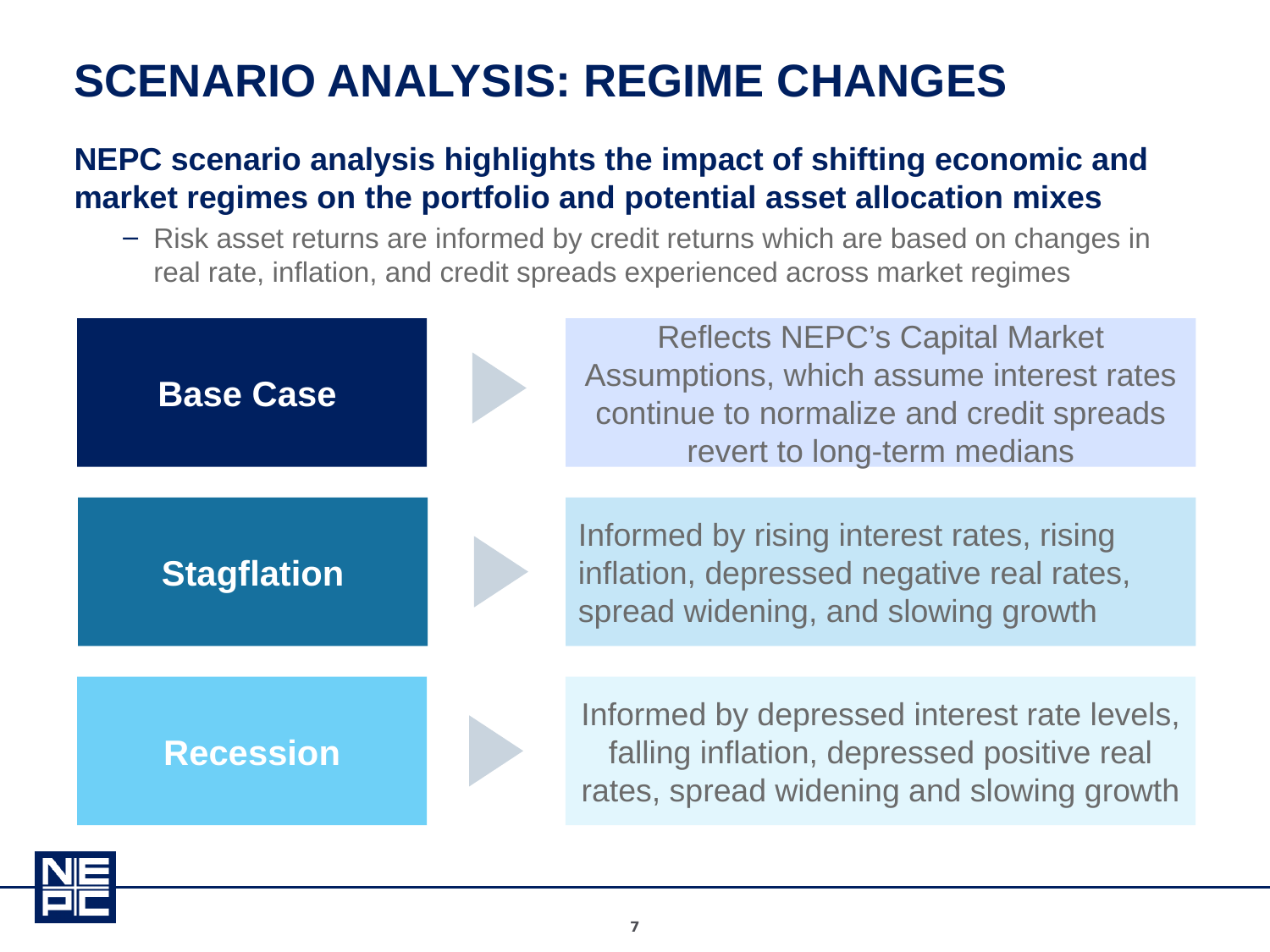

# Scenario Analysis: REGIME CHANGES
Recession
Base Case
Stagflation

Informed by depressed interest rate levels, falling inflation, depressed positive real rates, spread widening and slowing growth
Reflects NEPC’s Capital Market Assumptions, which assume interest rates continue to normalize and credit spreads revert to long-term medians
Informed by rising interest rates, rising inflation, depressed negative real rates, spread widening, and slowing growth
NEPC scenario analysis highlights the impact of shifting economic and market regimes on the portfolio and potential asset allocation mixes
Risk asset returns are informed by credit returns which are based on changes in real rate, inflation, and credit spreads experienced across market regimes
7